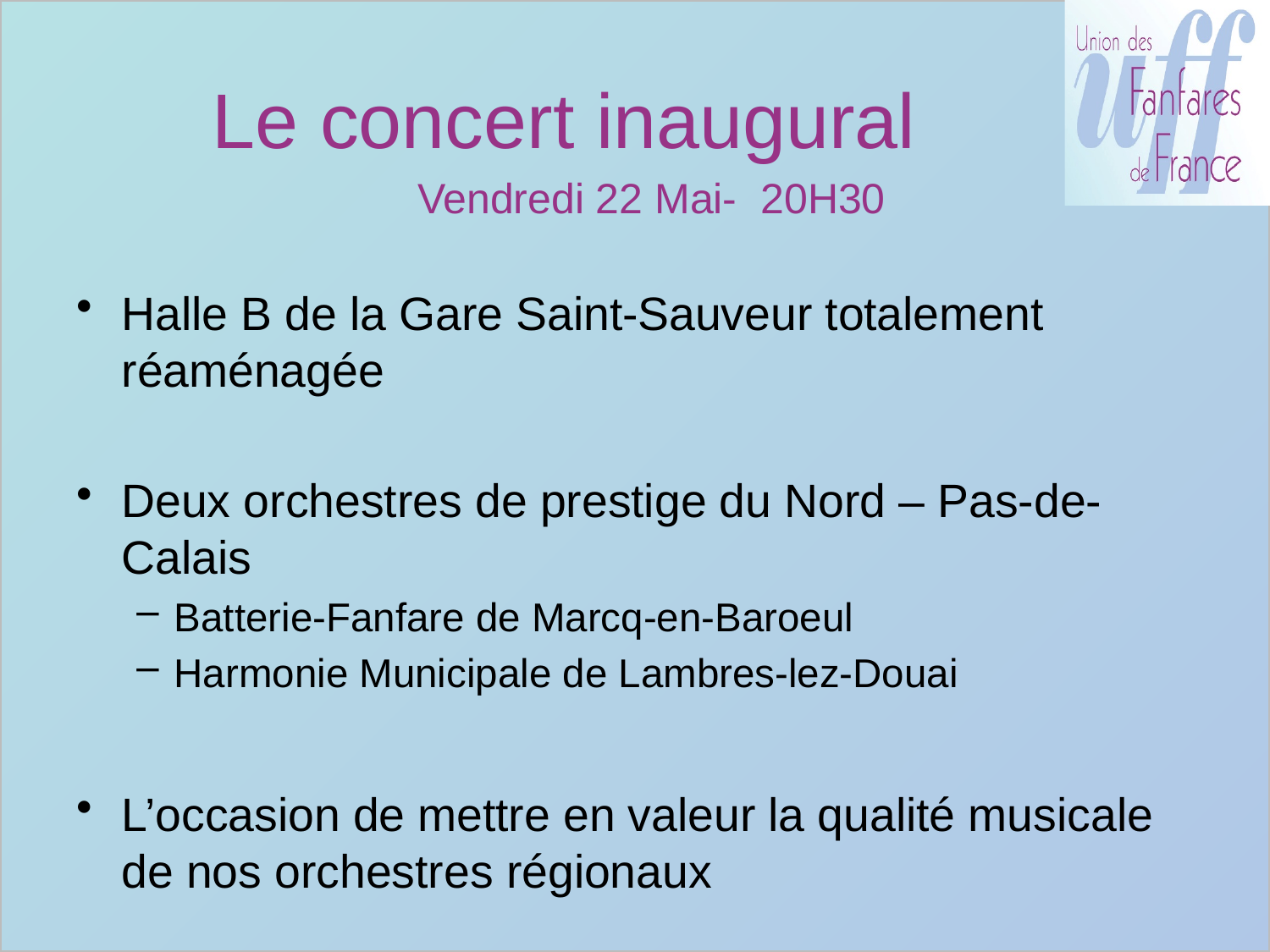

# Le concert inaugural
Vendredi 22 Mai-  20H30
Halle B de la Gare Saint-Sauveur totalement réaménagée

Deux orchestres de prestige du Nord – Pas-de-Calais
Batterie-Fanfare de Marcq-en-Baroeul
Harmonie Municipale de Lambres-lez-Douai

L’occasion de mettre en valeur la qualité musicale de nos orchestres régionaux